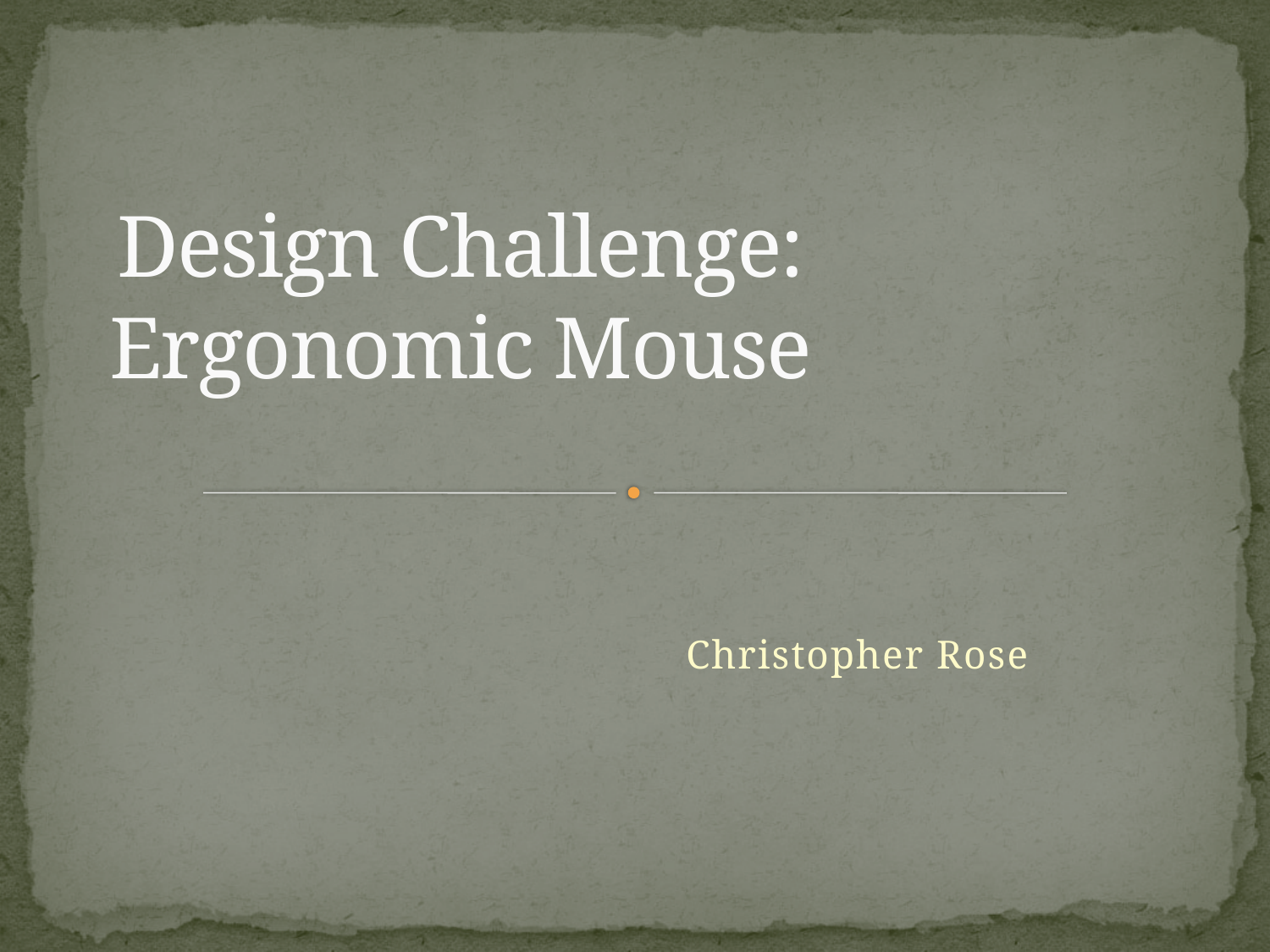

# Design Challenge: Ergonomic Mouse
Christopher Rose